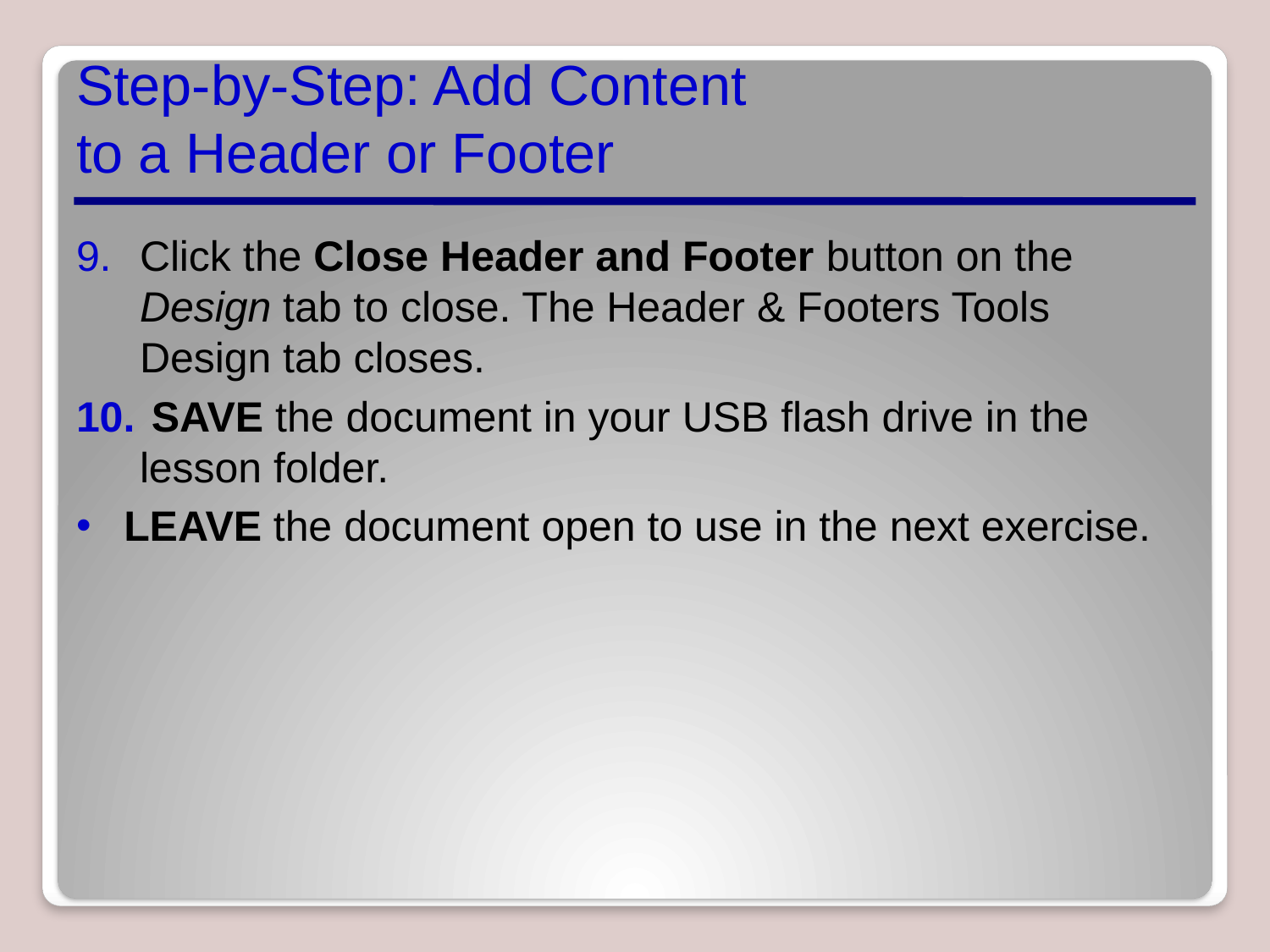

# Step-by-Step: Add Content to a Header or Footer
Click the Close Header and Footer button on the Design tab to close. The Header & Footers Tools Design tab closes.
 SAVE the document in your USB flash drive in the lesson folder.
LEAVE the document open to use in the next exercise.